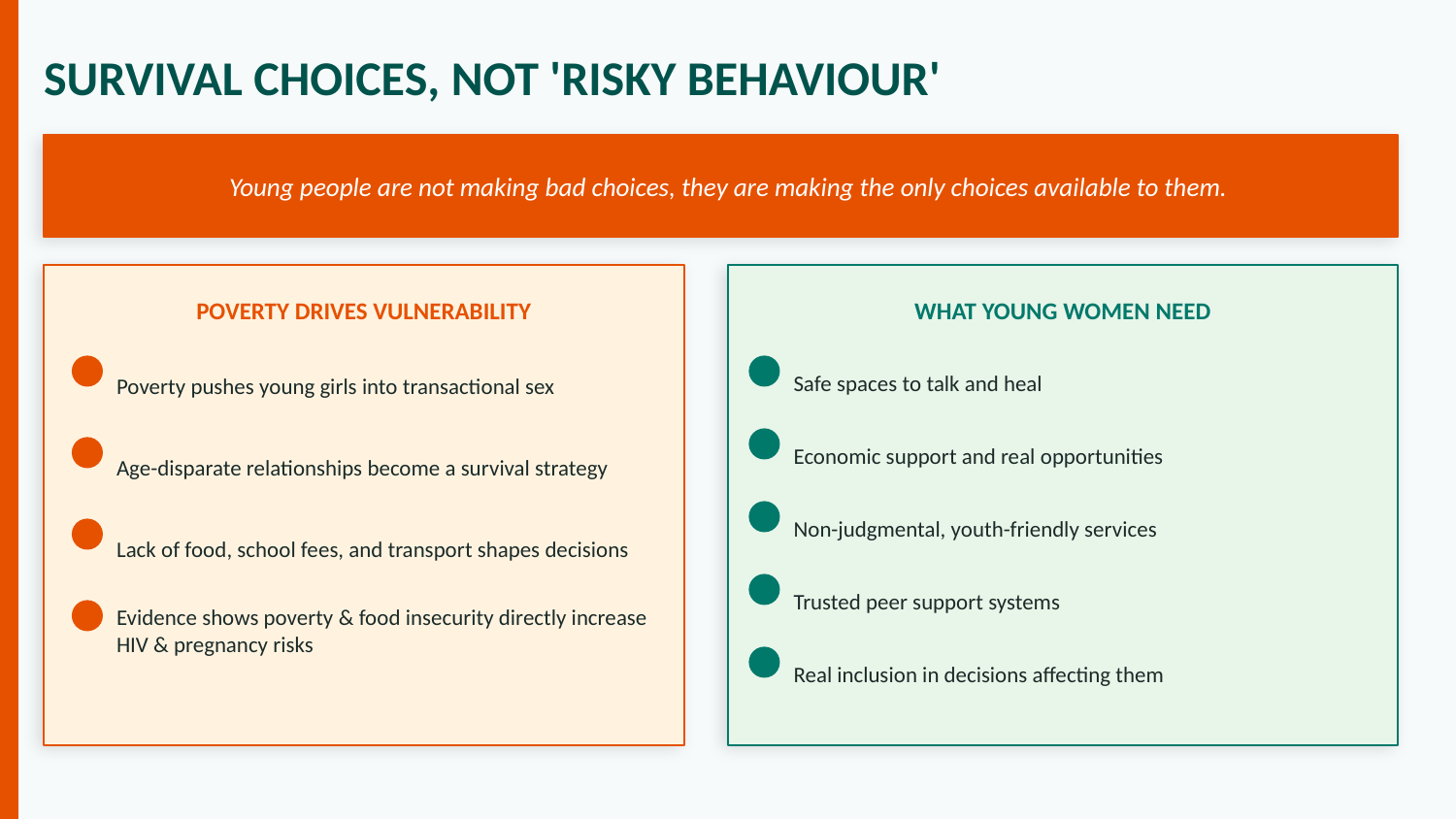

SURVIVAL CHOICES, NOT 'RISKY BEHAVIOUR'

Young people are not making bad choices, they are making the only choices available to them.

POVERTY DRIVES VULNERABILITY
WHAT YOUNG WOMEN NEED
Poverty pushes young girls into transactional sex
Safe spaces to talk and heal

Economic support and real opportunities

Age-disparate relationships become a survival strategy

Non-judgmental, youth-friendly services

Lack of food, school fees, and transport shapes decisions

Trusted peer support systems

Evidence shows poverty & food insecurity directly increase HIV & pregnancy risks

Real inclusion in decisions affecting them